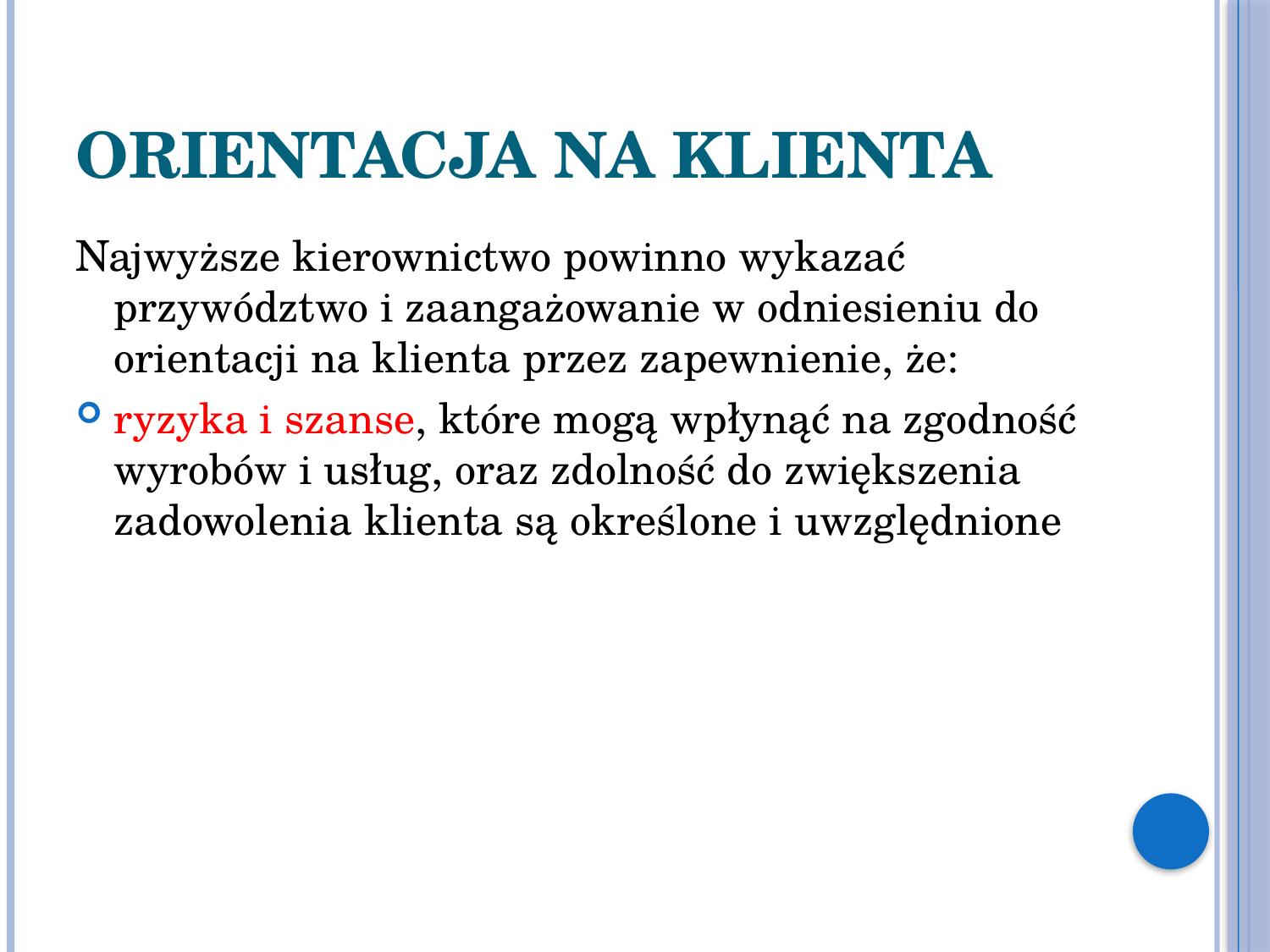

# Orientacja na klienta
Najwyższe kierownictwo powinno wykazać przywództwo i zaangażowanie w odniesieniu do orientacji na klienta przez zapewnienie, że:
ryzyka i szanse, które mogą wpłynąć na zgodność wyrobów i usług, oraz zdolność do zwiększenia zadowolenia klienta są określone i uwzględnione